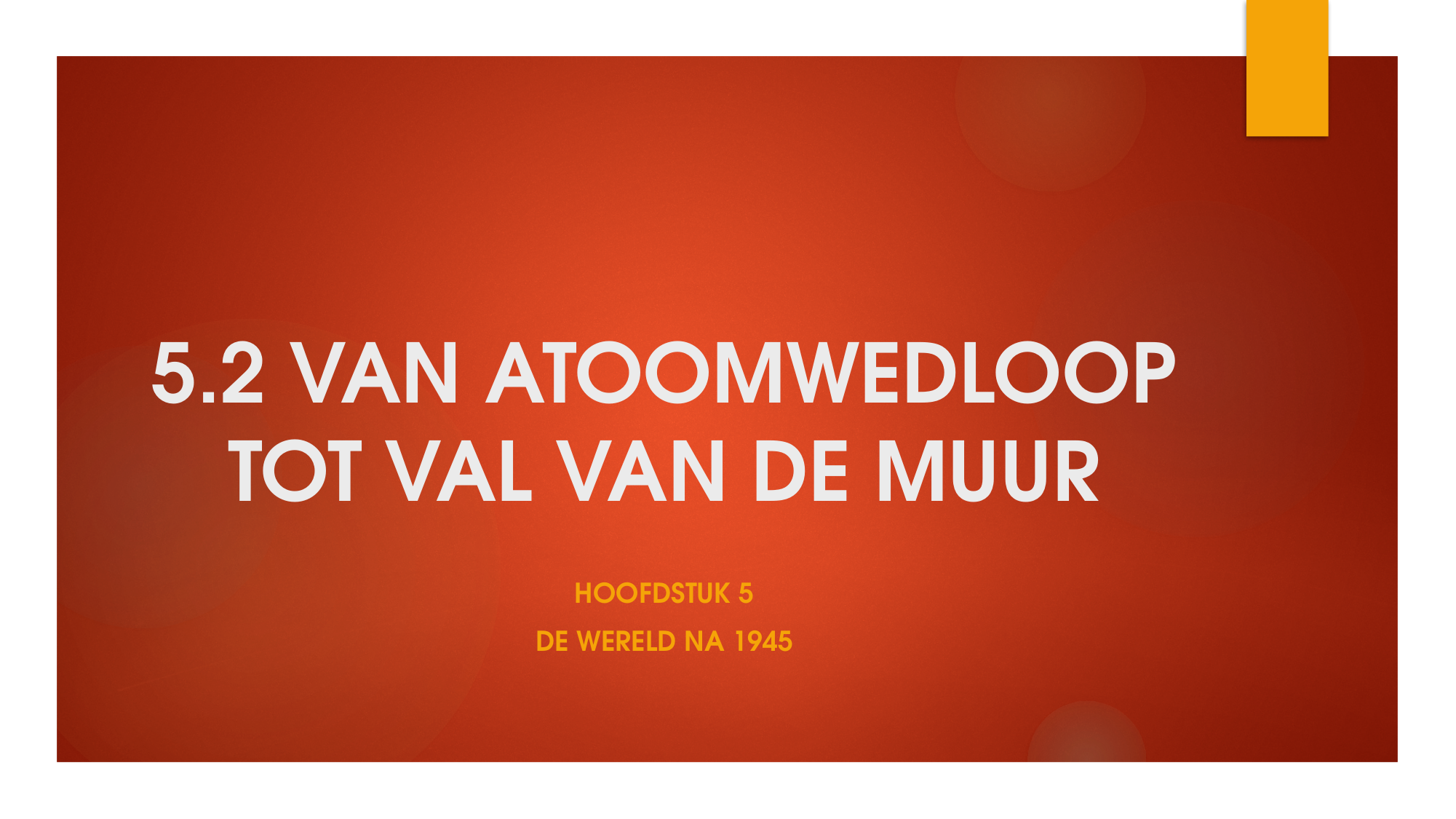

# 5.2 VAN ATOOMWEDLOOP TOT VAL VAN DE MUUR
HOOFDSTUK 5
DE WERELD NA 1945